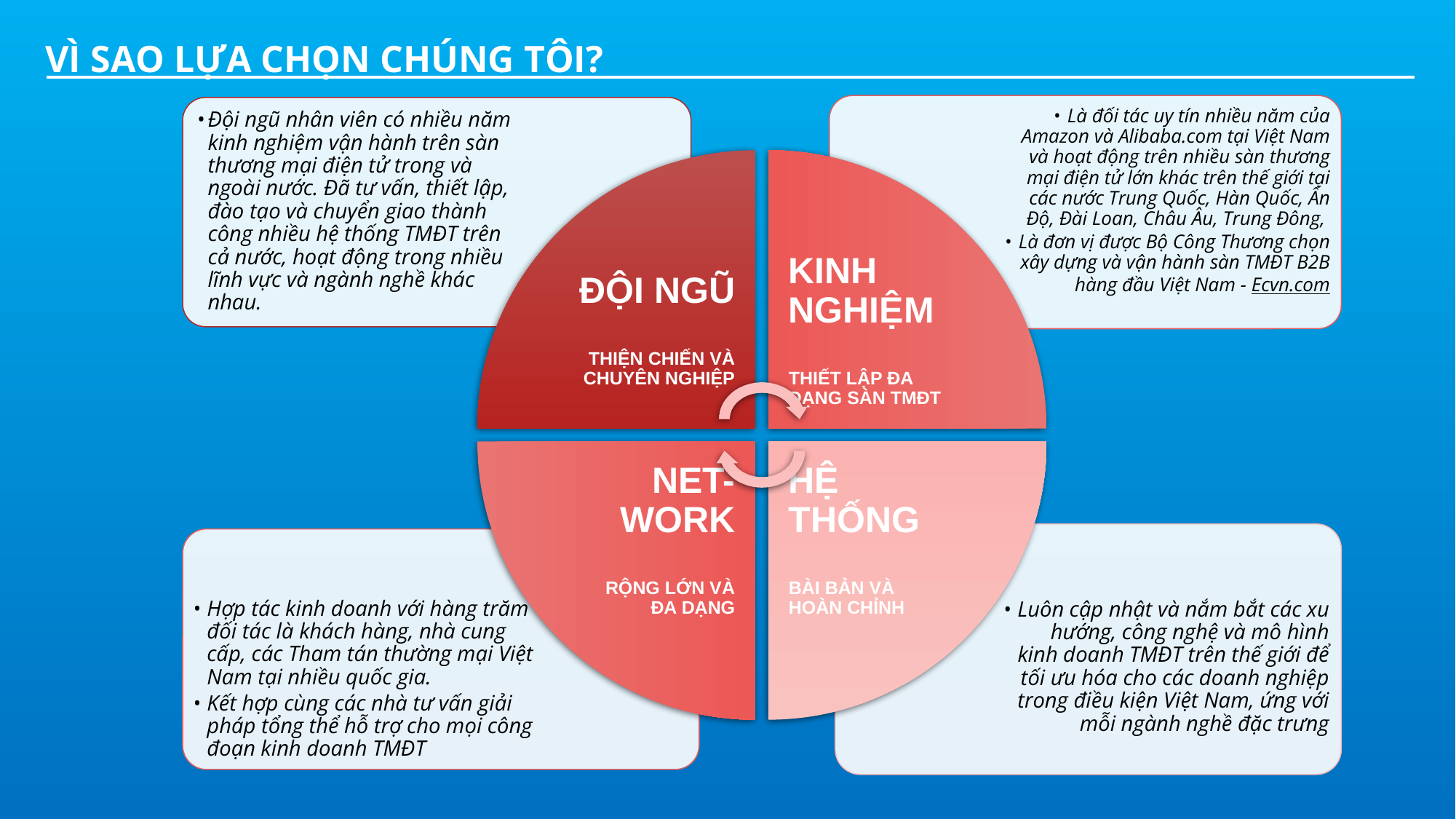

VÌ SAO LỰA CHỌN CHÚNG TÔI?

Là đối tác uy tín nhiều năm của Amazon và Alibaba.com tại Việt Nam và hoạt động trên nhiều sàn thương mại điện tử lớn khác trên thế giới tại các nước Trung Quốc, Hàn Quốc, Ấn Độ, Đài Loan, Châu Âu, Trung Đông,
Là đơn vị được Bộ Công Thương chọn xây dựng và vận hành sàn TMĐT B2B hàng đầu Việt Nam - Ecvn.com

Đội ngũ nhân viên có nhiều năm kinh nghiệm vận hành trên sàn thương mại điện tử trong và ngoài nước. Đã tư vấn, thiết lập, đào tạo và chuyển giao thành công nhiều hệ thống TMĐT trên cả nước, hoạt động trong nhiều lĩnh vực và ngành nghề khác nhau.

ĐỘI NGŨ

THIỆN CHIẾN VÀ CHUYÊN NGHIỆP
KINH NGHIỆM

THIẾT LẬP ĐA DẠNG SÀN TMĐT

NET-WORK

RỘNG LỚN VÀ ĐA DẠNG

HỆ THỐNG

BÀI BẢN VÀ HOÀN CHỈNH

Luôn cập nhật và nắm bắt các xu hướng, công nghệ và mô hình kinh doanh TMĐT trên thế giới để tối ưu hóa cho các doanh nghiệp trong điều kiện Việt Nam, ứng với mỗi ngành nghề đặc trưng
Hợp tác kinh doanh với hàng trăm đối tác là khách hàng, nhà cung cấp, các Tham tán thường mại Việt Nam tại nhiều quốc gia.
Kết hợp cùng các nhà tư vấn giải pháp tổng thể hỗ trợ cho mọi công đoạn kinh doanh TMĐT